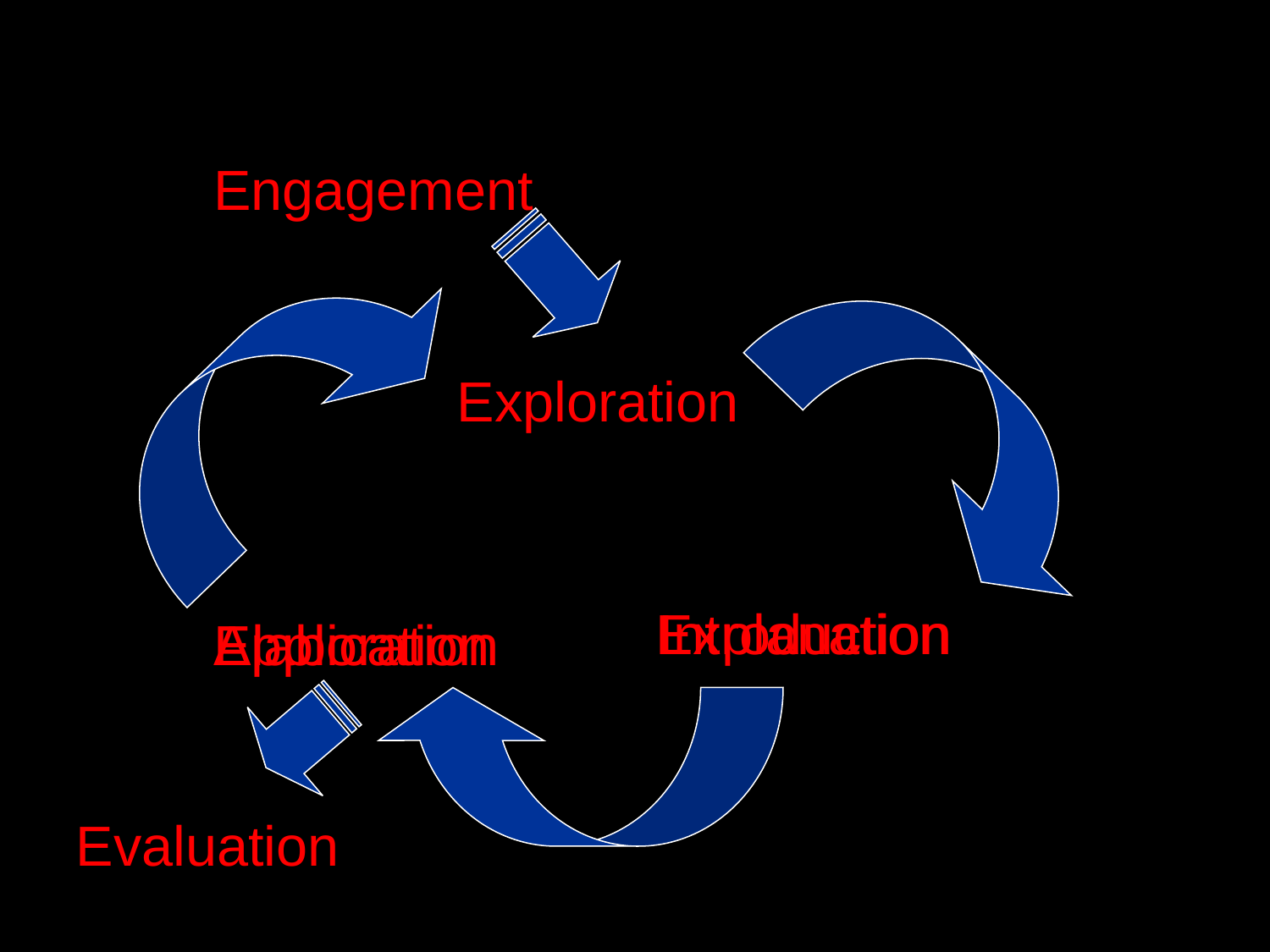

#
Engagement

Exploration

Explanation
Introduction
Application
Elaboration

Evaluation